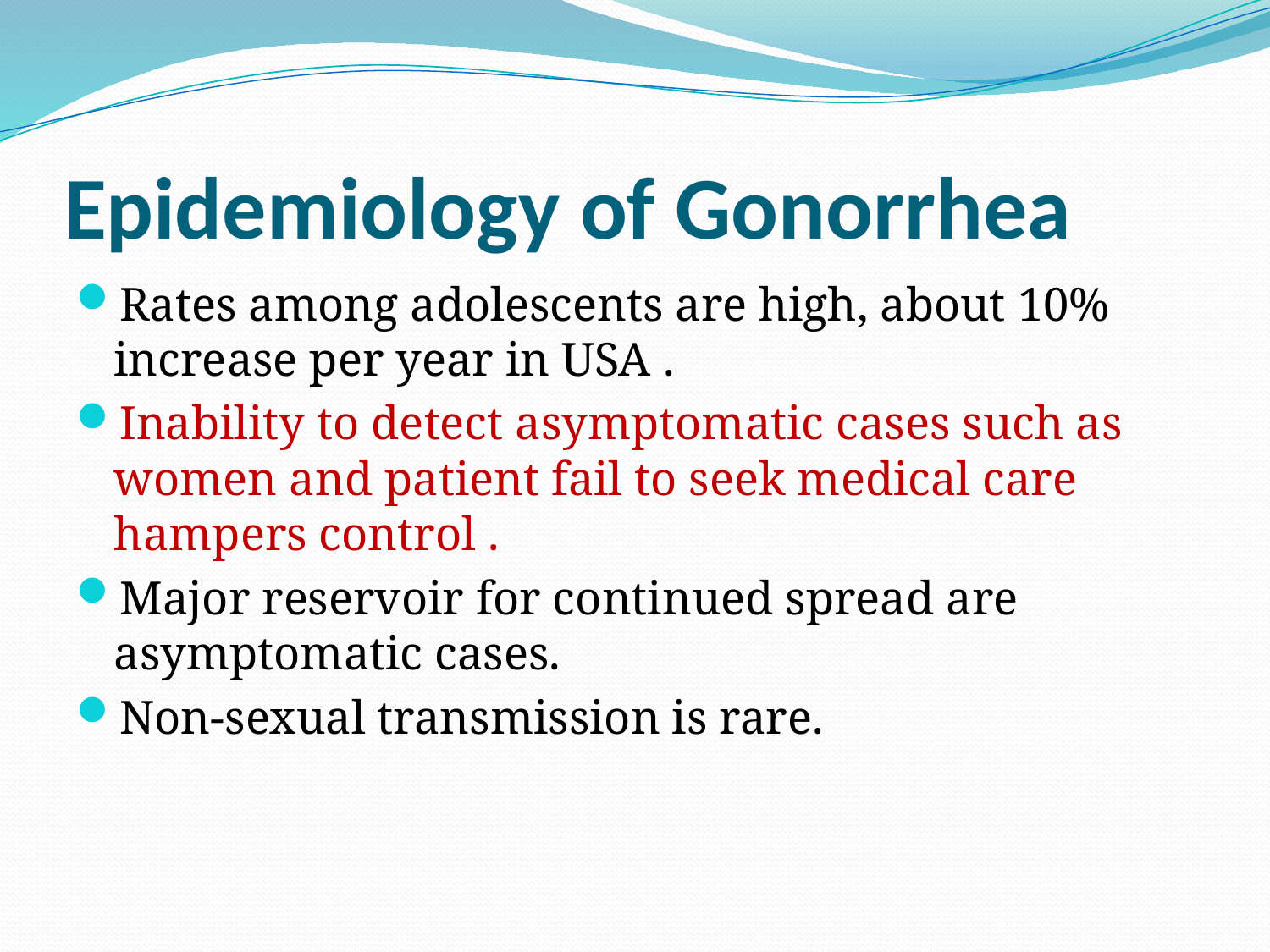

# Epidemiology of Gonorrhea
Rates among adolescents are high, about 10% increase per year in USA .
Inability to detect asymptomatic cases such as women and patient fail to seek medical care hampers control .
Major reservoir for continued spread are asymptomatic cases.
Non-sexual transmission is rare.